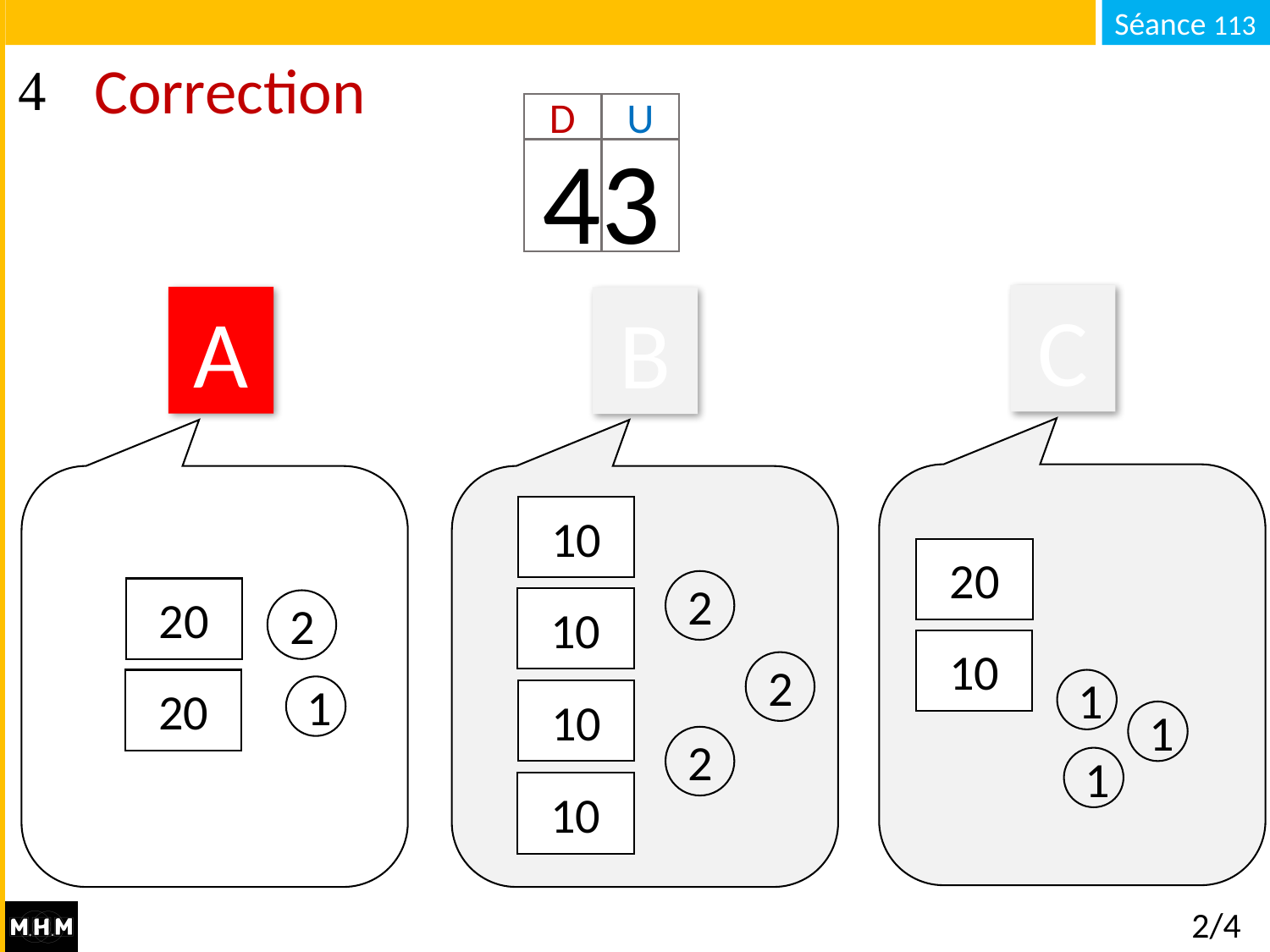

# Correction
D
U

43
C
A
B

10
20
2
20
10
2
10
2
20
1
1
10
1
2
1
10
2/4